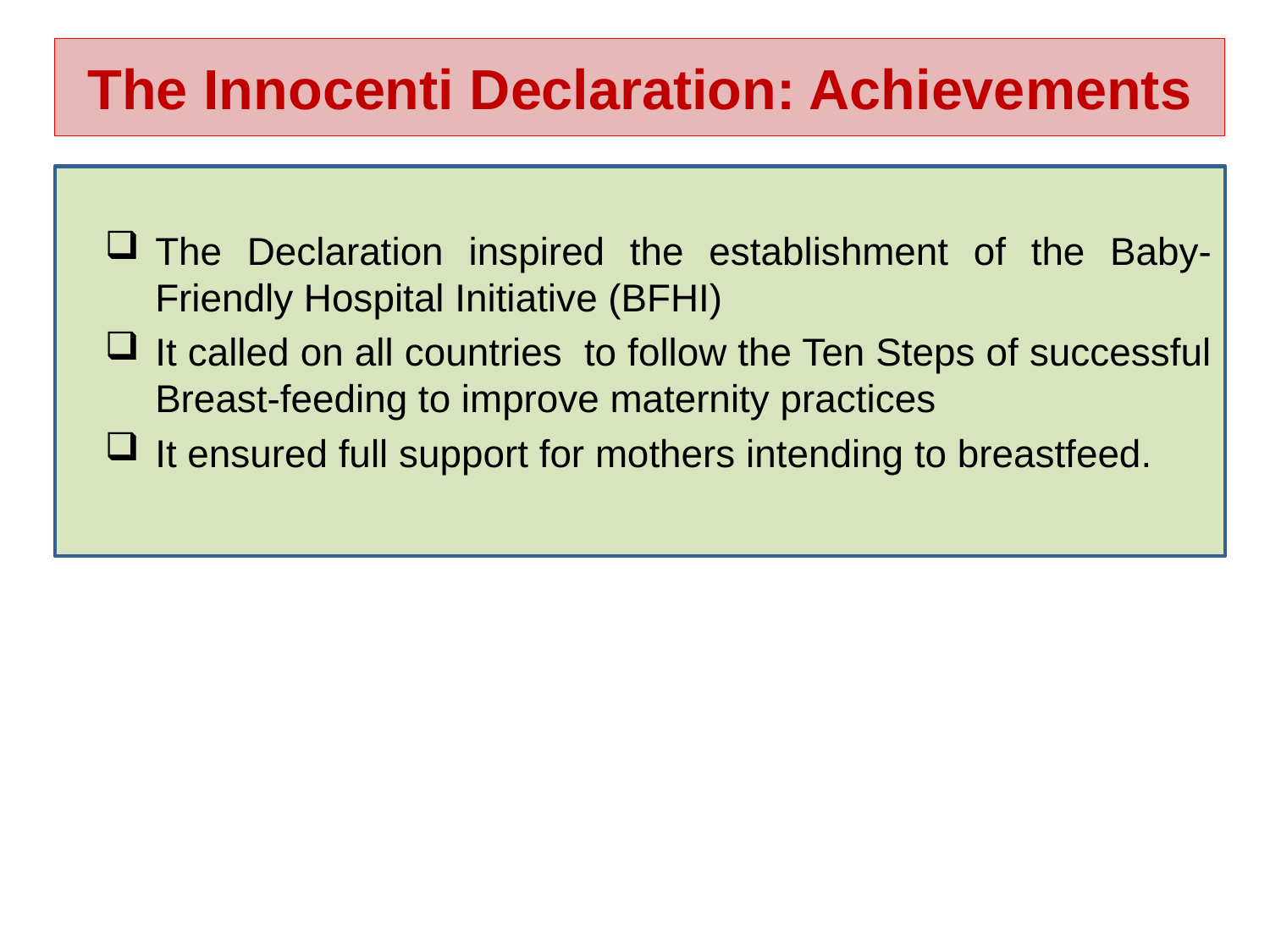

# The Innocenti Declaration: Achievements

The Declaration inspired the establishment of the Baby-Friendly Hospital Initiative (BFHI)
It called on all countries  to follow the Ten Steps of successful Breast-feeding to improve maternity practices
It ensured full support for mothers intending to breastfeed.